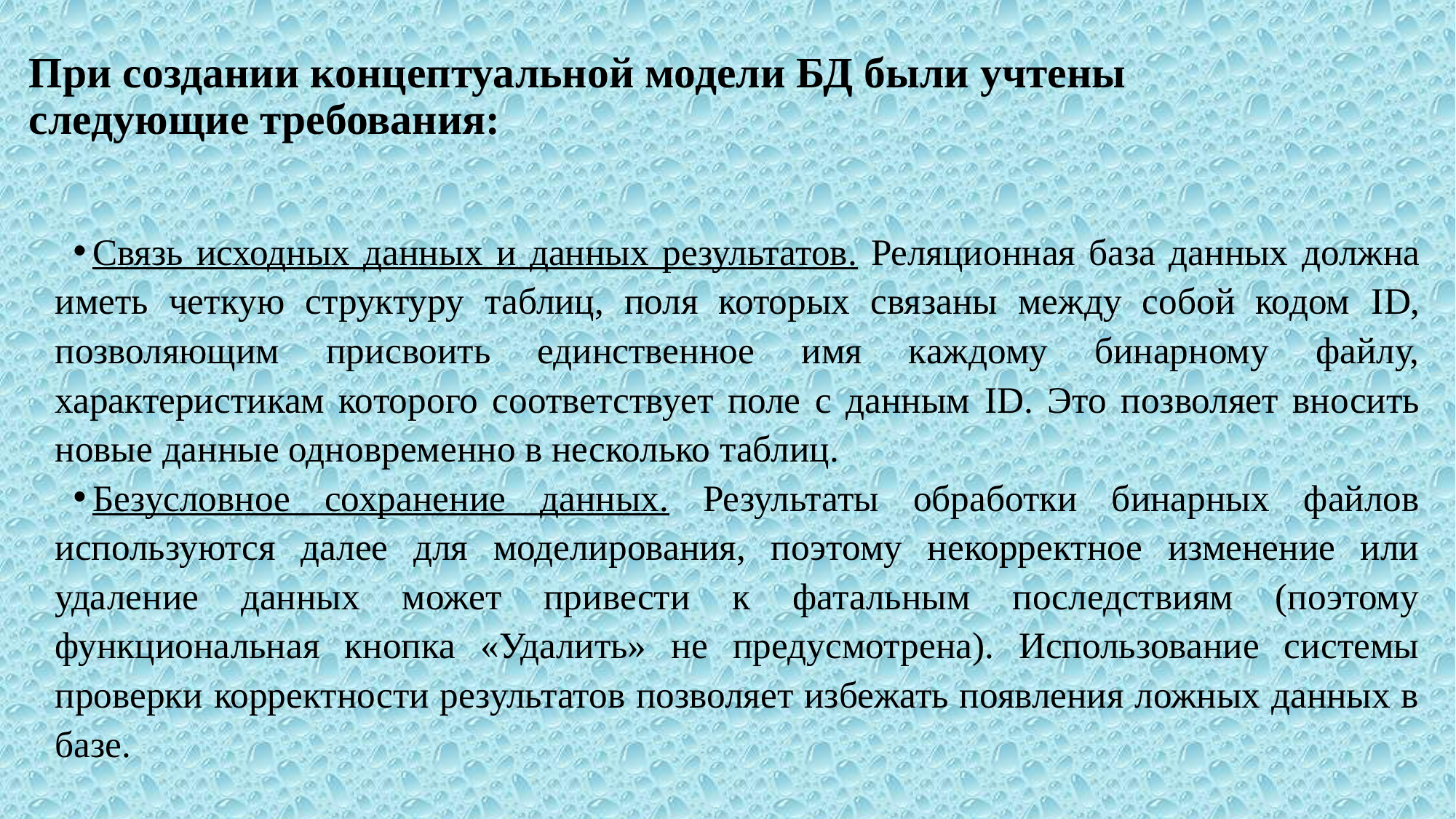

# При создании концептуальной модели БД были учтены следующие требования:
Связь исходных данных и данных результатов. Реляционная база данных должна иметь четкую структуру таблиц, поля которых связаны между собой кодом ID, позволяющим присвоить единственное имя каждому бинарному файлу, характеристикам которого соответствует поле с данным ID. Это позволяет вносить новые данные одновременно в несколько таблиц.
Безусловное сохранение данных. Результаты обработки бинарных файлов используются далее для моделирования, поэтому некорректное изменение или удаление данных может привести к фатальным последствиям (поэтому функциональная кнопка «Удалить» не предусмотрена). Использование системы проверки корректности результатов позволяет избежать появления ложных данных в базе.